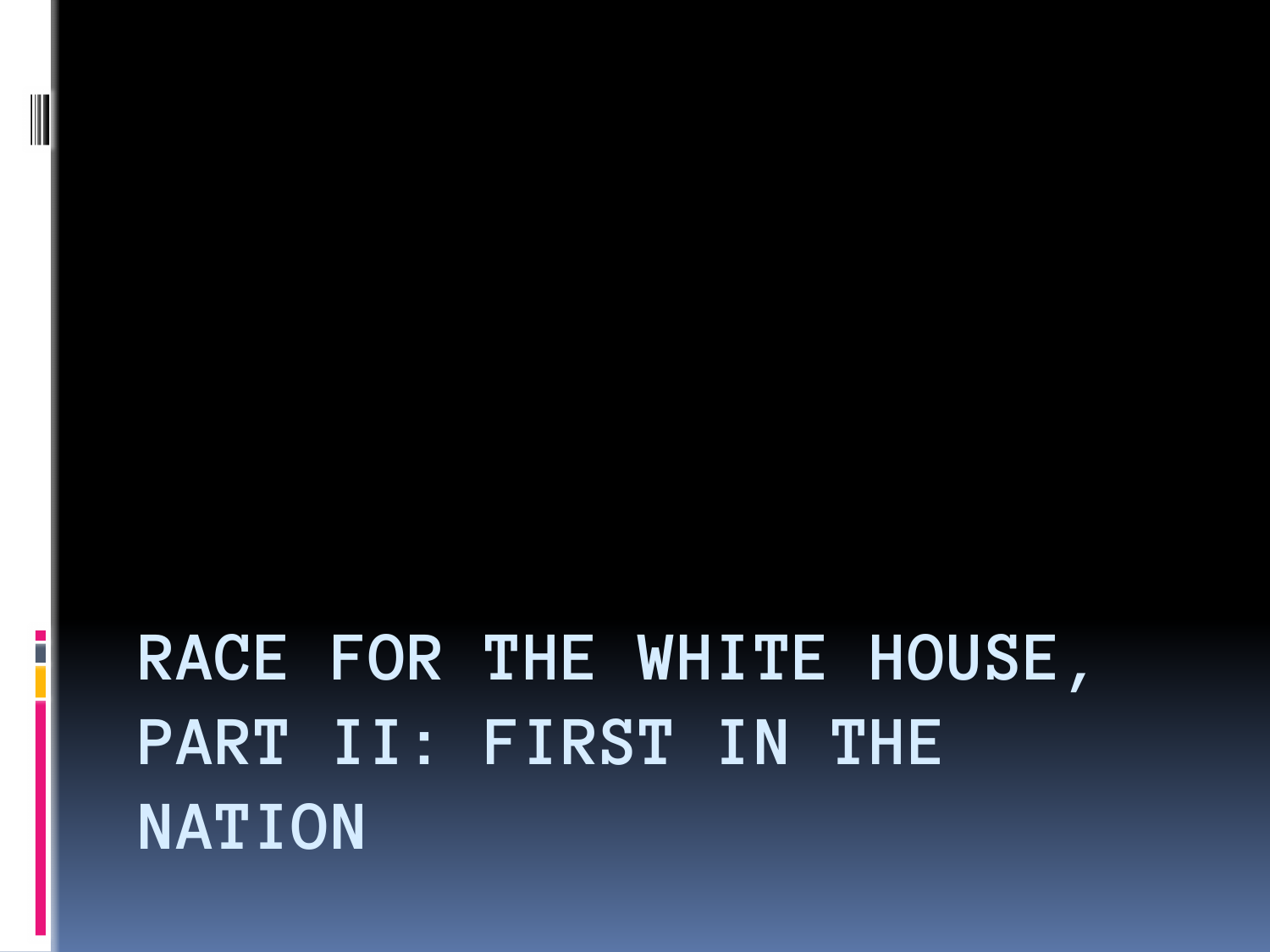

# Race for the White House, Part II: First in the Nation